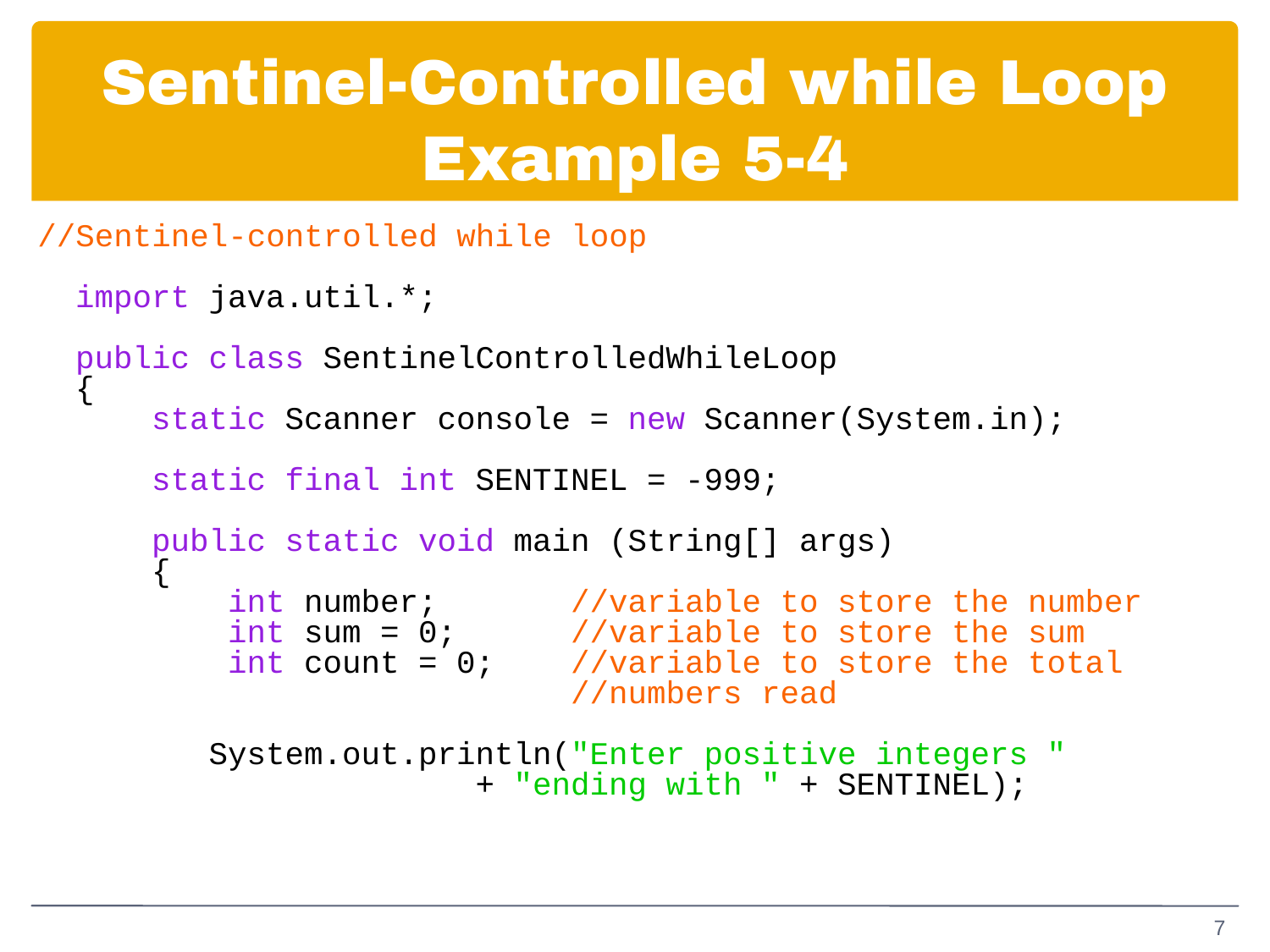

# Sentinel-Controlled while Loop Example 5-4
//Sentinel-controlled while loop
import java.util.*;
public class SentinelControlledWhileLoop
{
    static Scanner console = new Scanner(System.in);
    static final int SENTINEL = -999;
    public static void main (String[] args)
    {
        int number;       //variable to store the number
        int sum = 0;      //variable to store the sum
        int count = 0;    //variable to store the total
                          //numbers read
       System.out.println("Enter positive integers "
                     + "ending with " + SENTINEL);
7